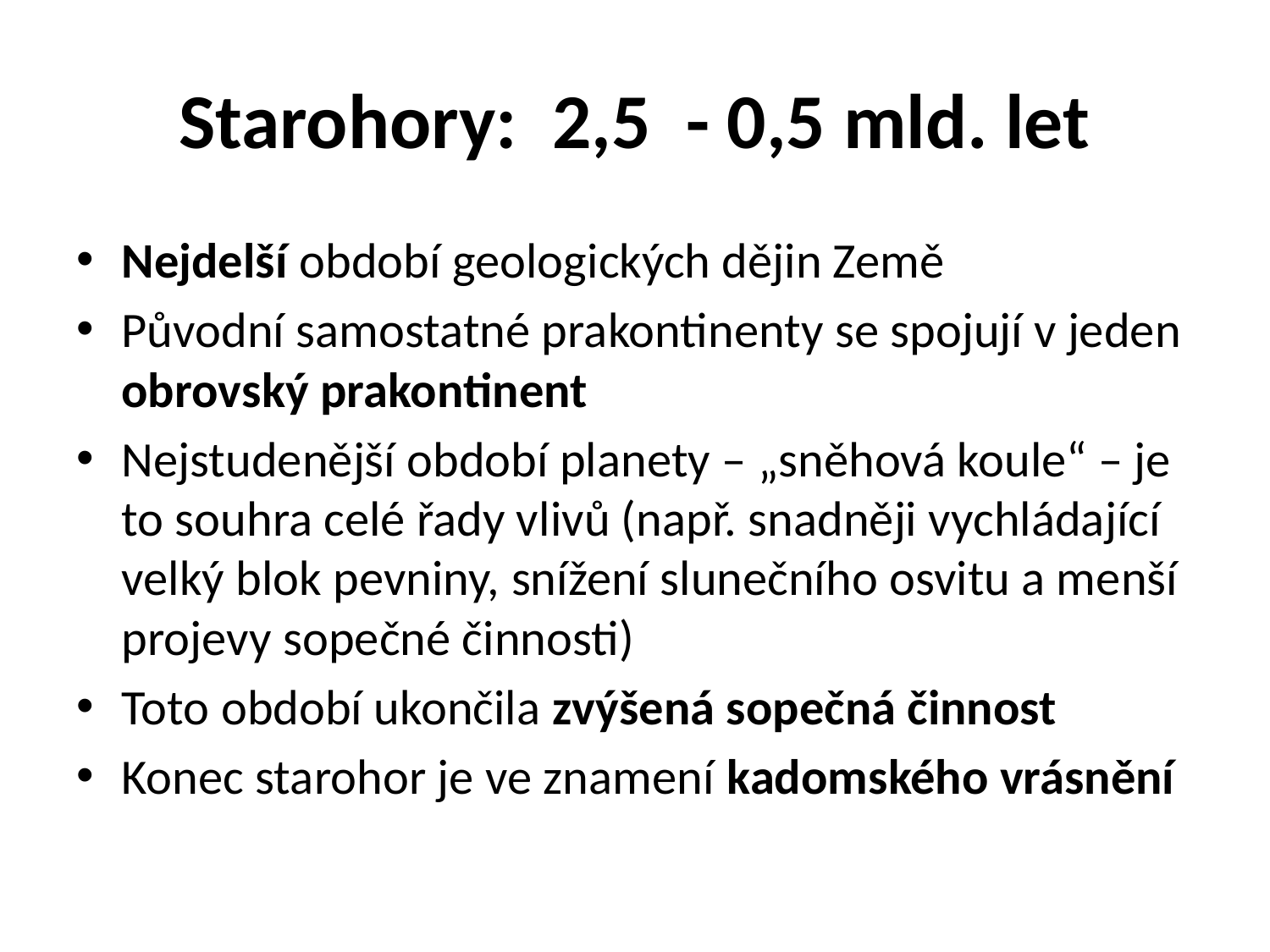

# Starohory:  2,5  - 0,5 mld. let
Nejdelší období geologických dějin Země
Původní samostatné prakontinenty se spojují v jeden obrovský prakontinent
Nejstudenější období planety – „sněhová koule“ – je to souhra celé řady vlivů (např. snadněji vychládající velký blok pevniny, snížení slunečního osvitu a menší projevy sopečné činnosti)
Toto období ukončila zvýšená sopečná činnost
Konec starohor je ve znamení kadomského vrásnění